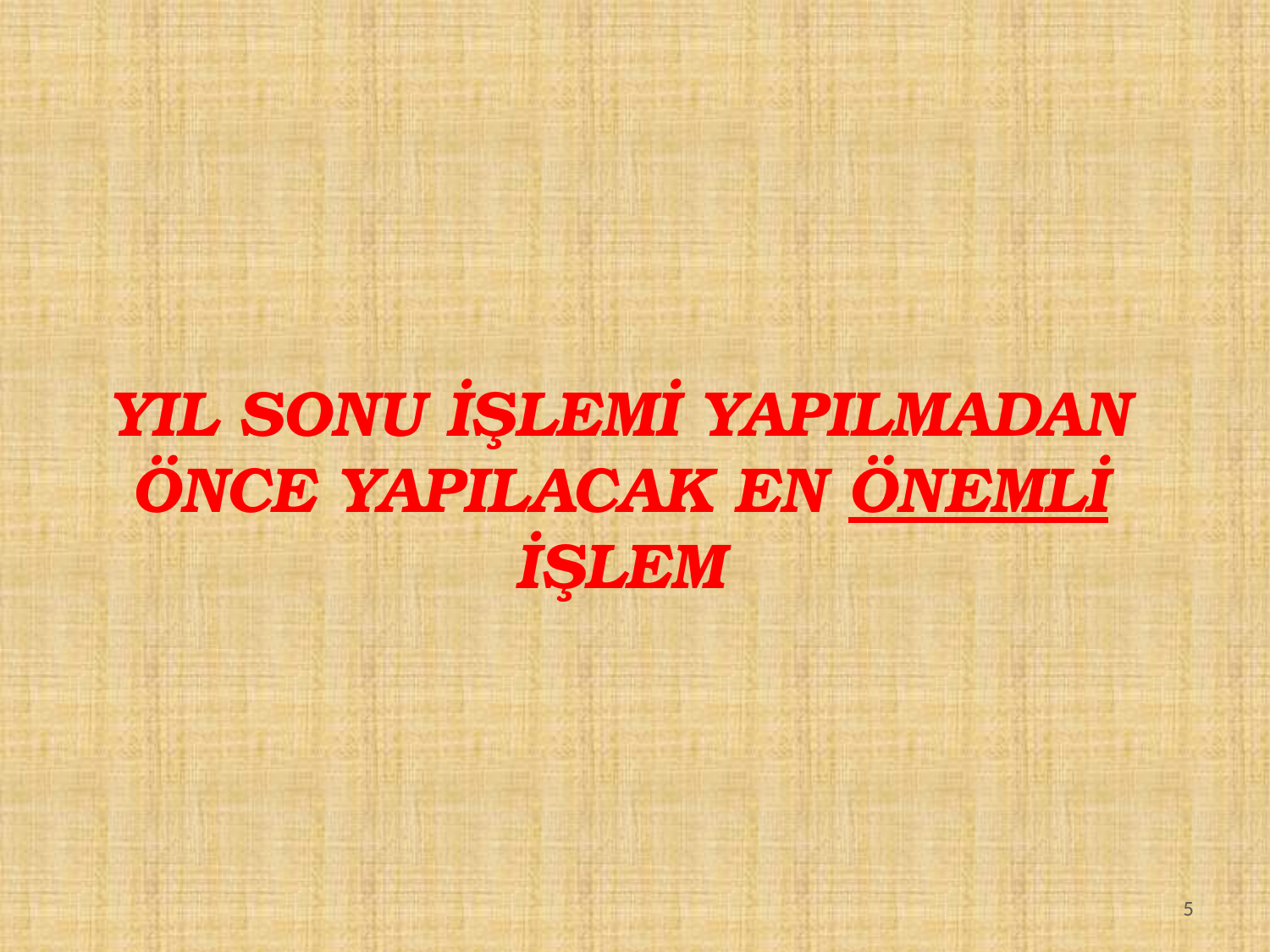

YIL SONU İŞLEMİ YAPILMADAN ÖNCE YAPILACAK EN ÖNEMLİ İŞLEM
5